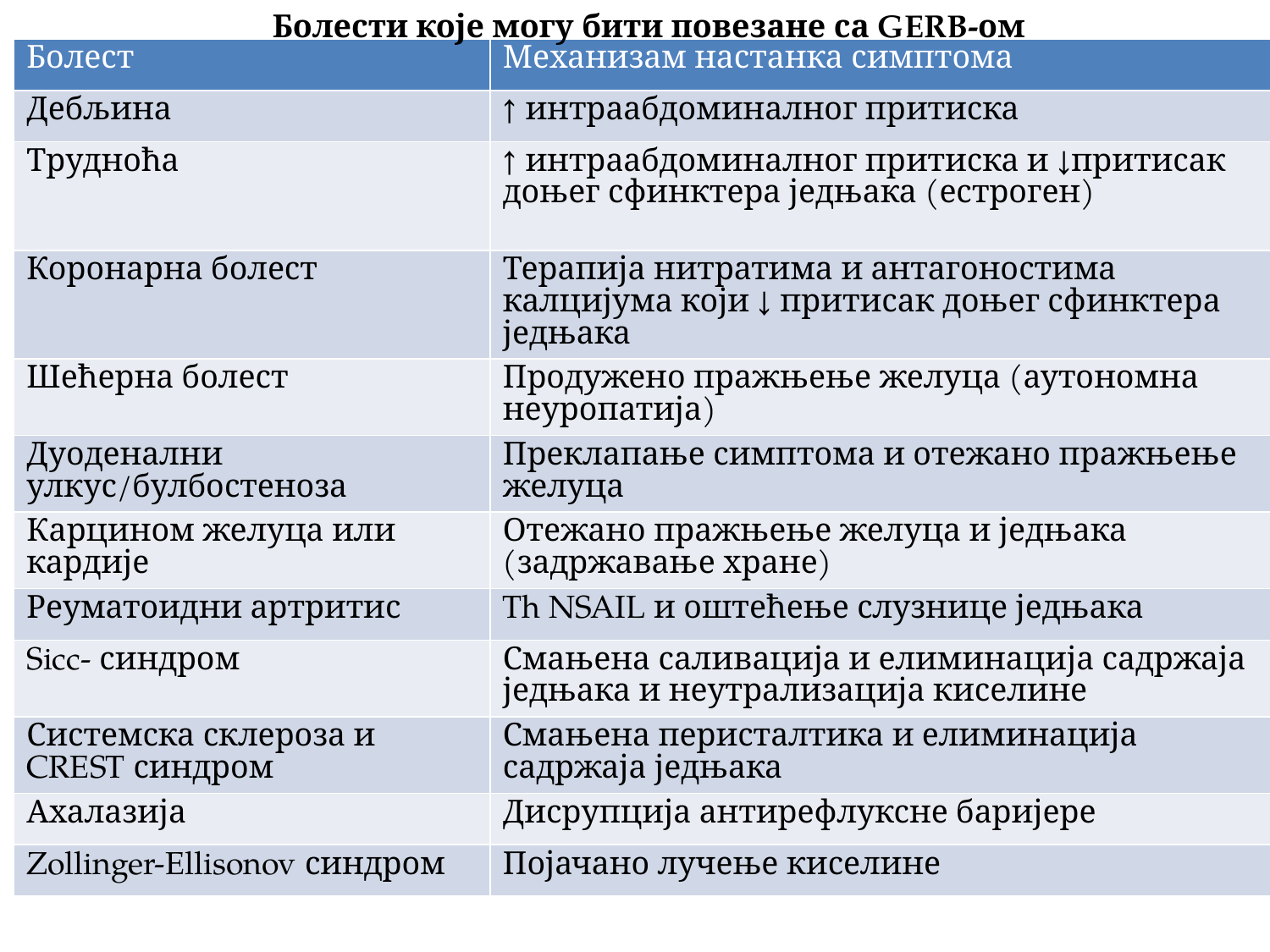

Болести које могу бити повезане са GERB-ом
| Болест | Механизам настанка симптома |
| --- | --- |
| Дебљина | ↑ интраабдоминалног притиска |
| Трудноћа | ↑ интраабдоминалног притиска и ↓притисак доњег сфинктера једњака (естроген) |
| Коронарна болест | Терапија нитратима и антагоностима калцијума који ↓ притисак доњег сфинктера једњака |
| Шећерна болест | Продужено пражњење желуца (аутономна неуропатија) |
| Дуоденални улкус/булбостеноза | Преклапање симптома и отежано пражњење желуца |
| Карцином желуца или кардије | Отежано пражњење желуца и једњака (задржавање хране) |
| Реуматоидни артритис | Th NSAIL и оштећење слузнице једњака |
| Sicc- синдром | Смањена саливација и елиминација садржаја једњака и неутрализација киселине |
| Системска склероза и CREST синдром | Смањена перисталтика и елиминација садржаја једњака |
| Ахалазија | Дисрупција антирефлуксне баријере |
| Zollinger-Ellisonov синдром | Појачано лучење киселине |